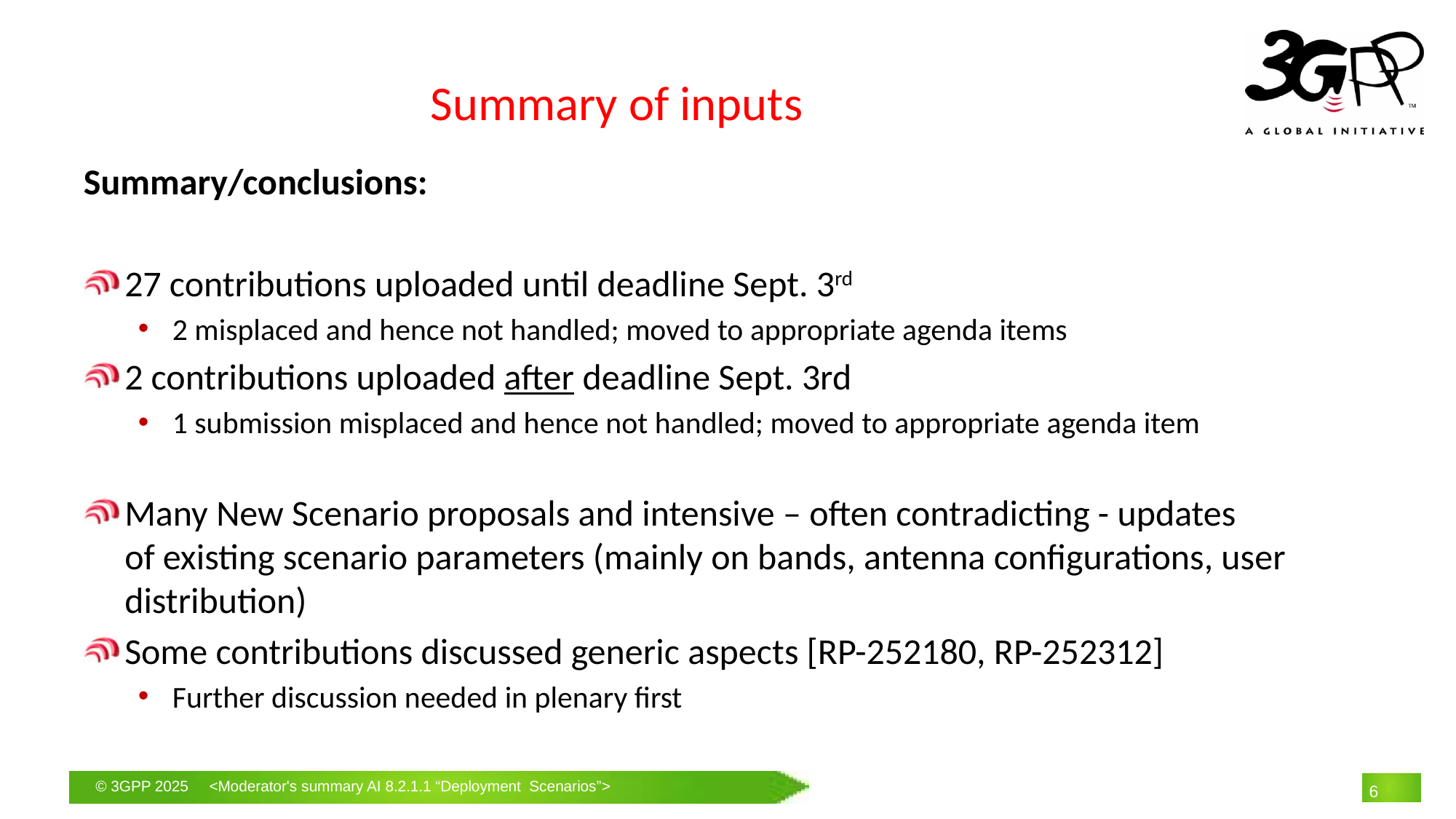

# Summary of inputs
Summary/conclusions:

27 contributions uploaded until deadline Sept. 3rd
2 misplaced and hence not handled; moved to appropriate agenda items
2 contributions uploaded after deadline Sept. 3rd
1 submission misplaced and hence not handled; moved to appropriate agenda item

Many New Scenario proposals and intensive – often contradicting - updates
of existing scenario parameters (mainly on bands, antenna configurations, user distribution)
Some contributions discussed generic aspects [RP-252180, RP-252312]
Further discussion needed in plenary first
6